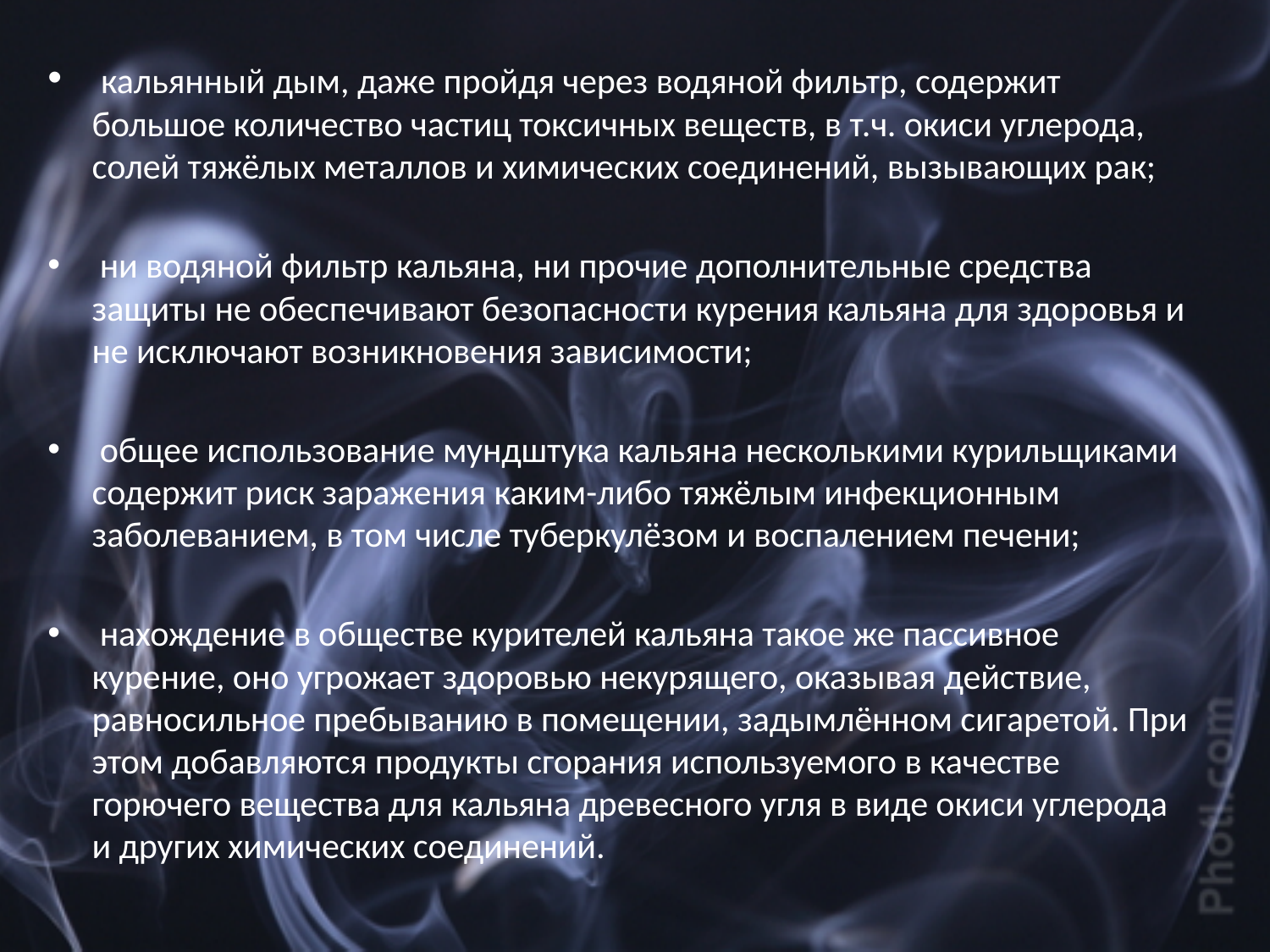

кальянный дым, даже пройдя через водяной фильтр, содержит большое количество частиц токсичных веществ, в т.ч. окиси углерода, солей тяжёлых металлов и химических соединений, вызывающих рак;

 ни водяной фильтр кальяна, ни прочие дополнительные средства защиты не обеспечивают безопасности курения кальяна для здоровья и не исключают возникновения зависимости;

 общее использование мундштука кальяна несколькими курильщиками содержит риск заражения каким-либо тяжёлым инфекционным заболеванием, в том числе туберкулёзом и воспалением печени;

 нахождение в обществе курителей кальяна такое же пассивное курение, оно угрожает здоровью некурящего, оказывая действие, равносильное пребыванию в помещении, задымлённом сигаретой. При этом добавляются продукты сгорания используемого в качестве горючего вещества для кальяна древесного угля в виде окиси углерода и других химических соединений.